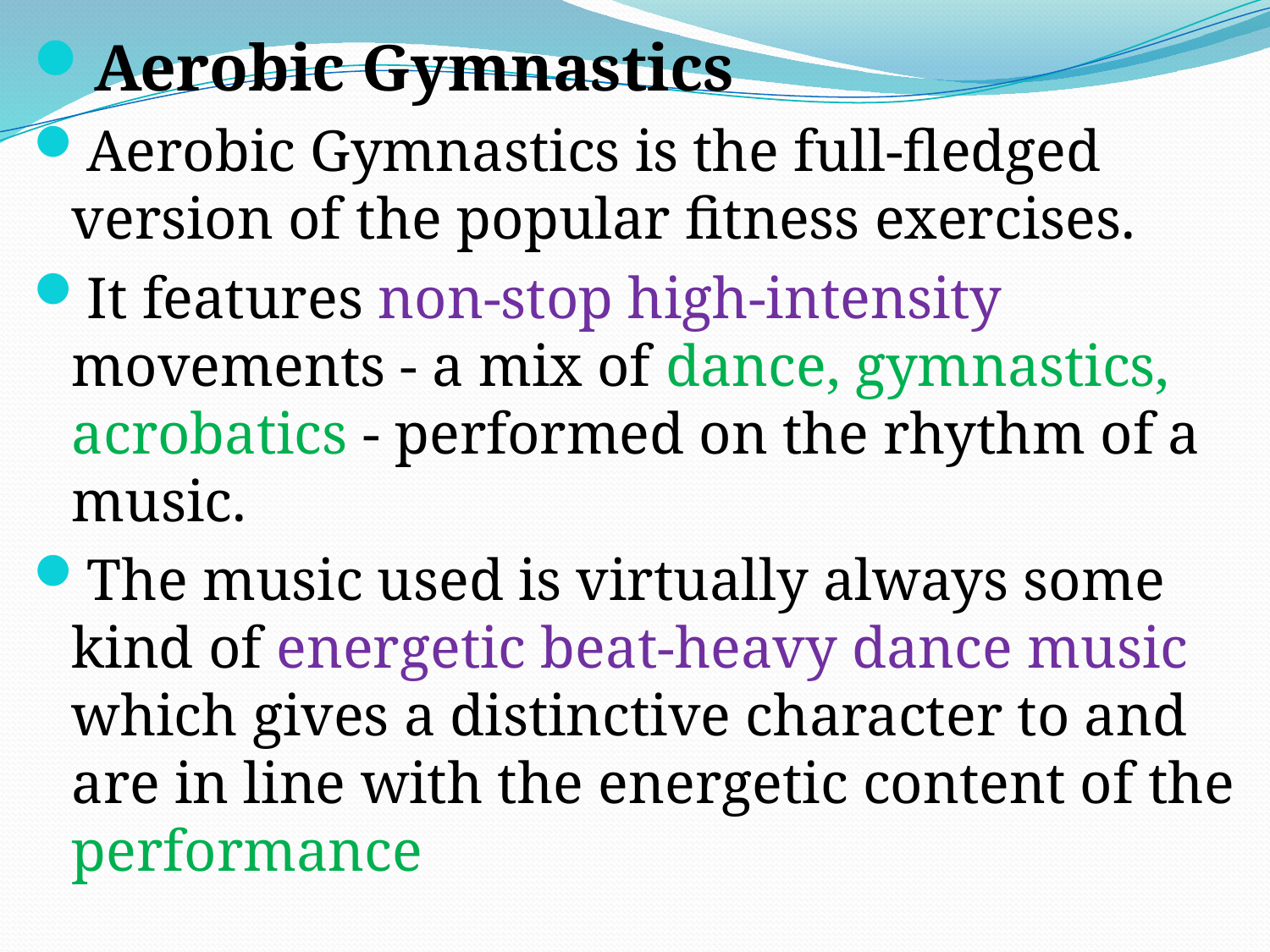

Aerobic Gymnastics
Aerobic Gymnastics is the full-fledged version of the popular fitness exercises.
It features non-stop high-intensity movements - a mix of dance, gymnastics, acrobatics - performed on the rhythm of a music.
The music used is virtually always some kind of energetic beat-heavy dance music which gives a distinctive character to and are in line with the energetic content of the performance